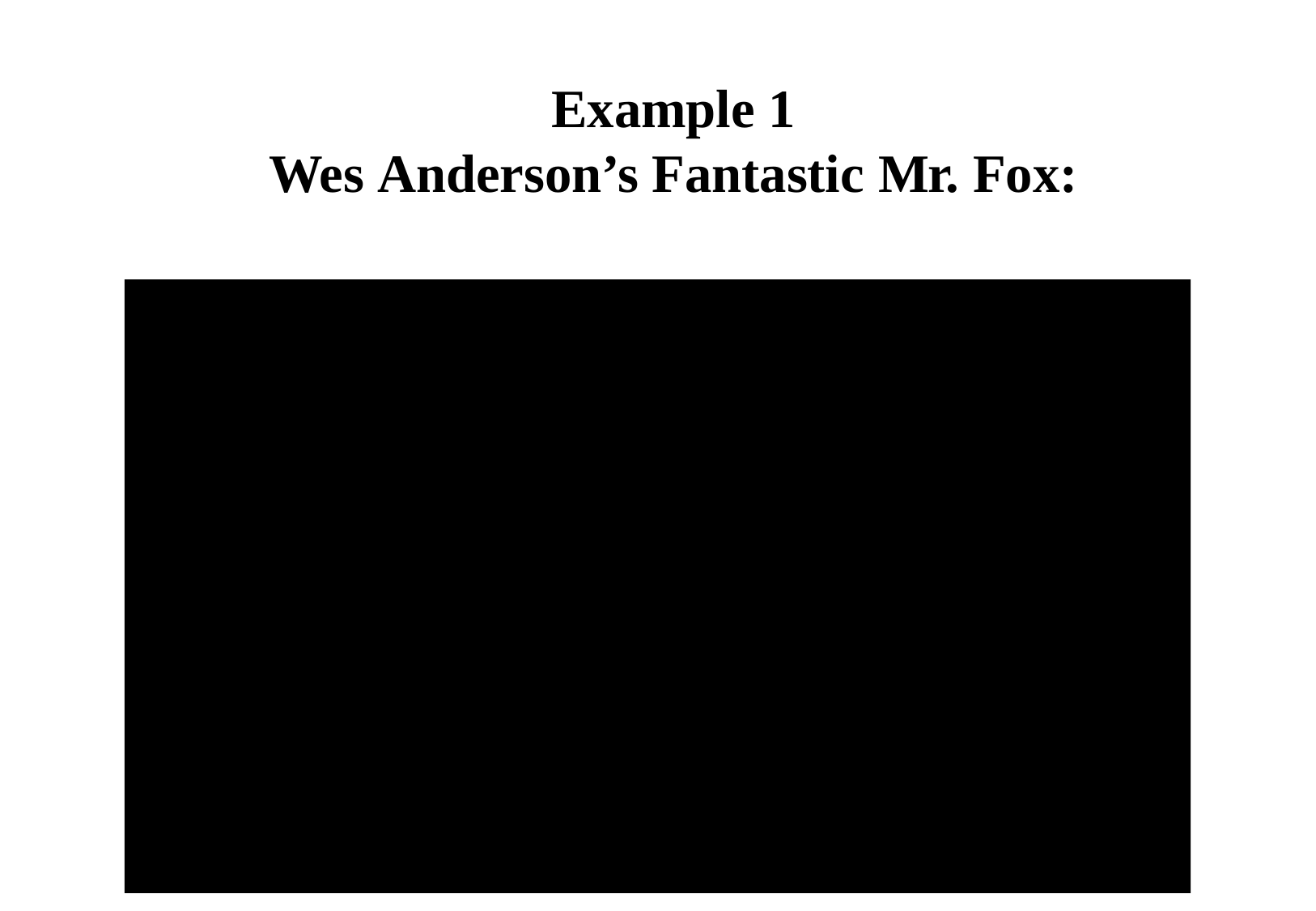

# Example 1
Wes Anderson’s Fantastic Mr. Fox: